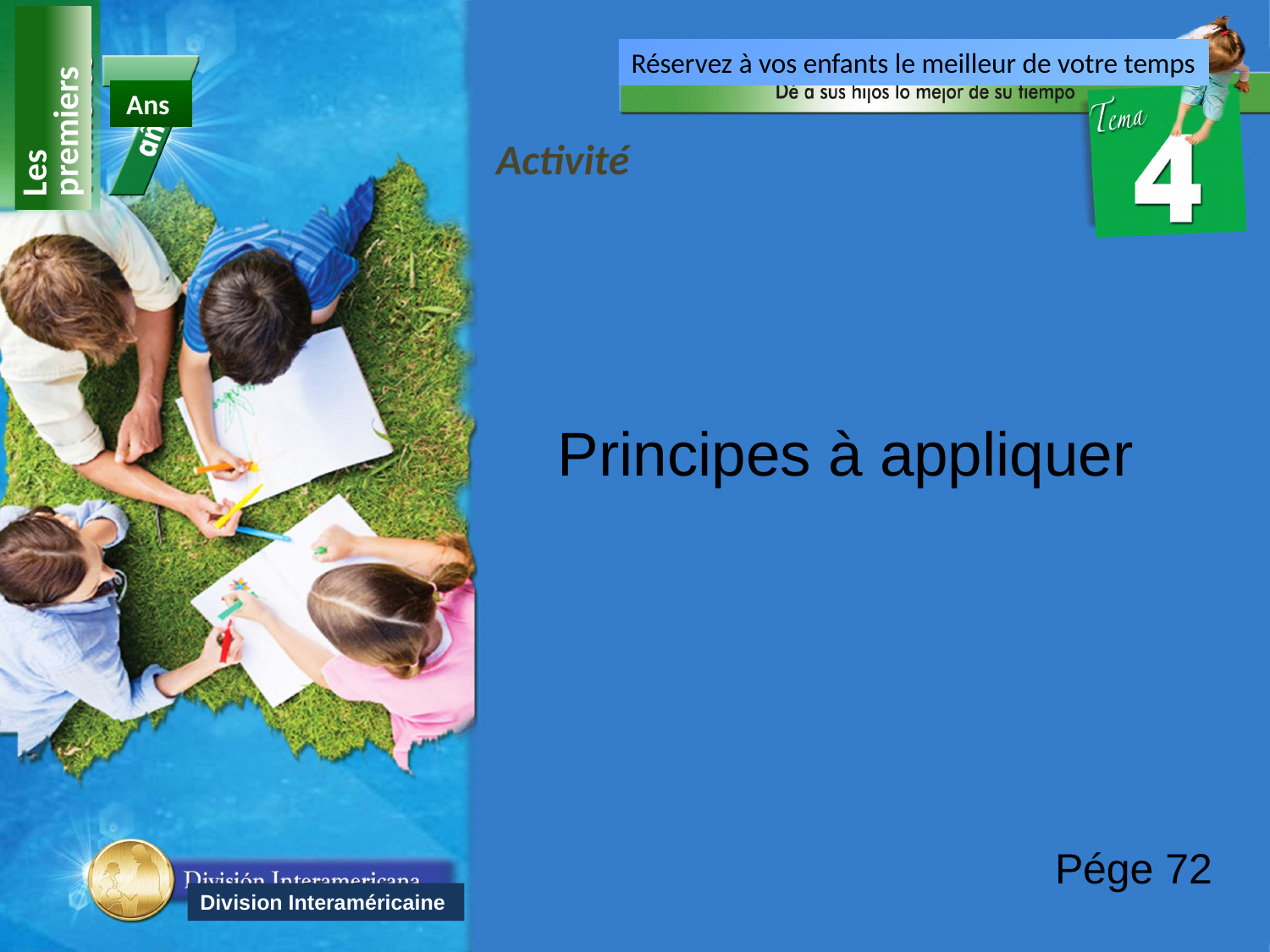

Réservez à vos enfants le meilleur de votre temps
Les premiers
Ans
Activité
Principes à appliquer
Pége 72
Division Interaméricaine